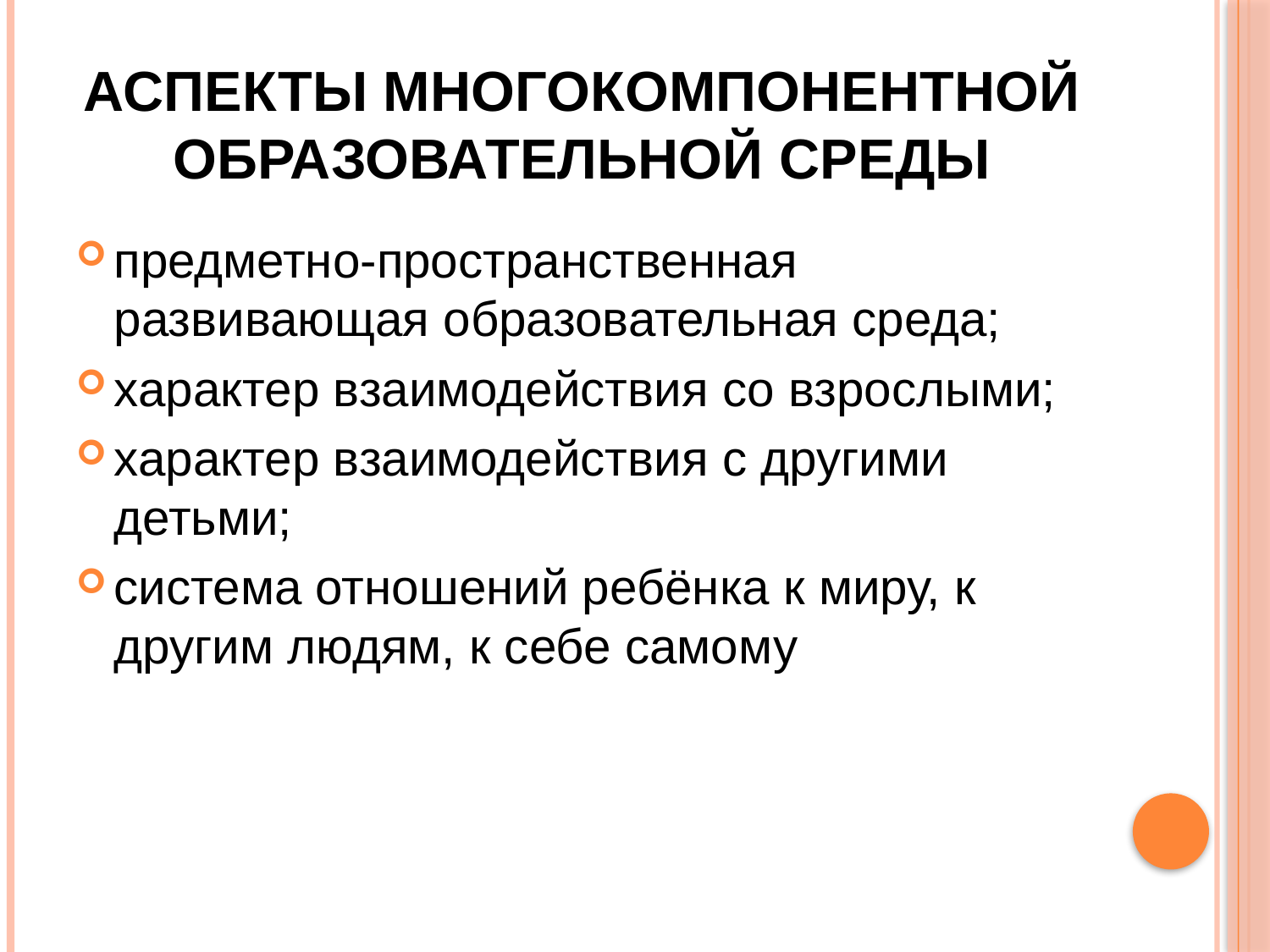

# Аспекты многокомпонентной образовательной среды
предметно-пространственная развивающая образовательная среда;
характер взаимодействия со взрослыми;
характер взаимодействия с другими детьми;
система отношений ребёнка к миру, к другим людям, к себе самому